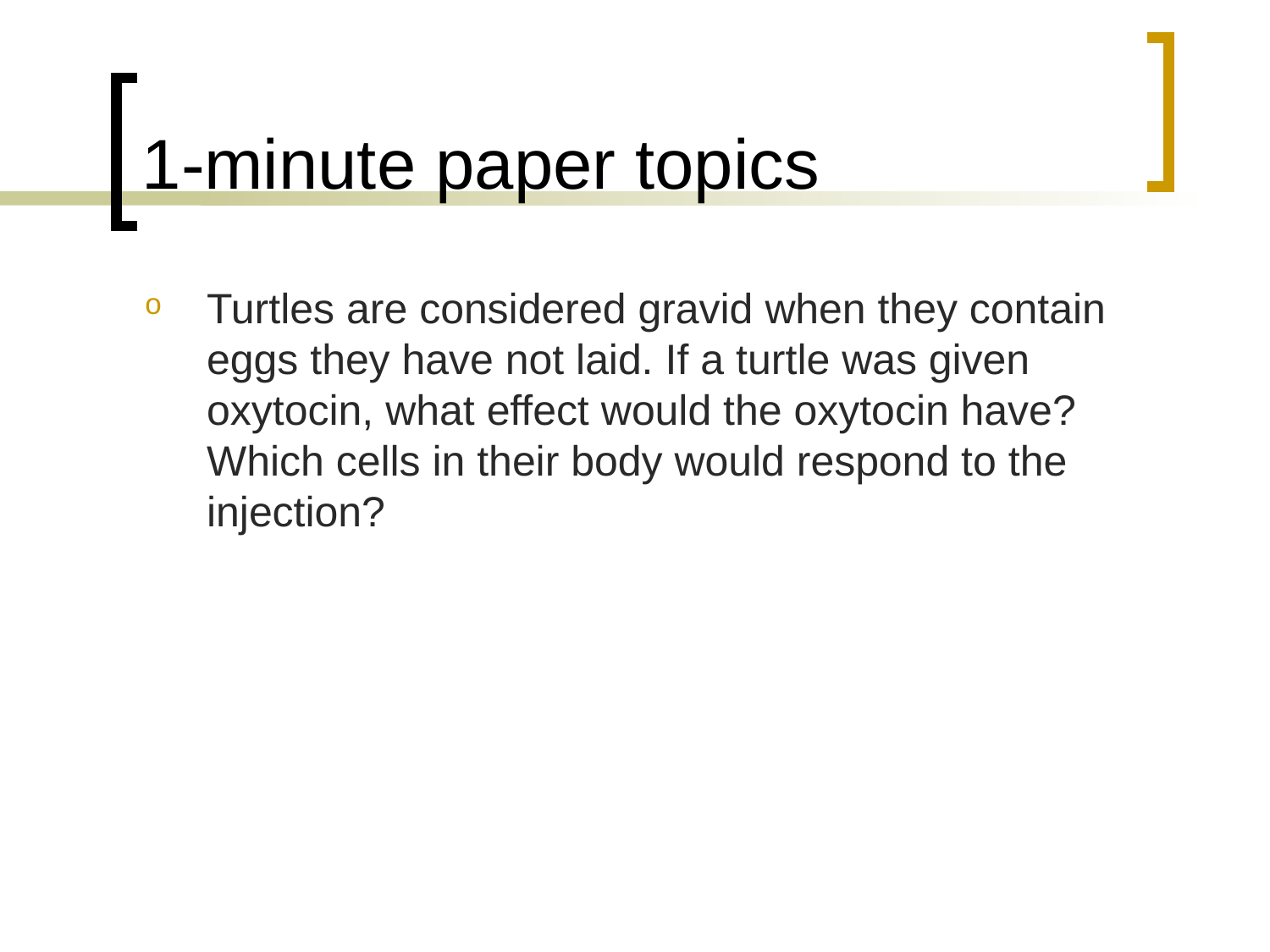

# 1-minute paper topics
Turtles are considered gravid when they contain eggs they have not laid. If a turtle was given oxytocin, what effect would the oxytocin have? Which cells in their body would respond to the injection?